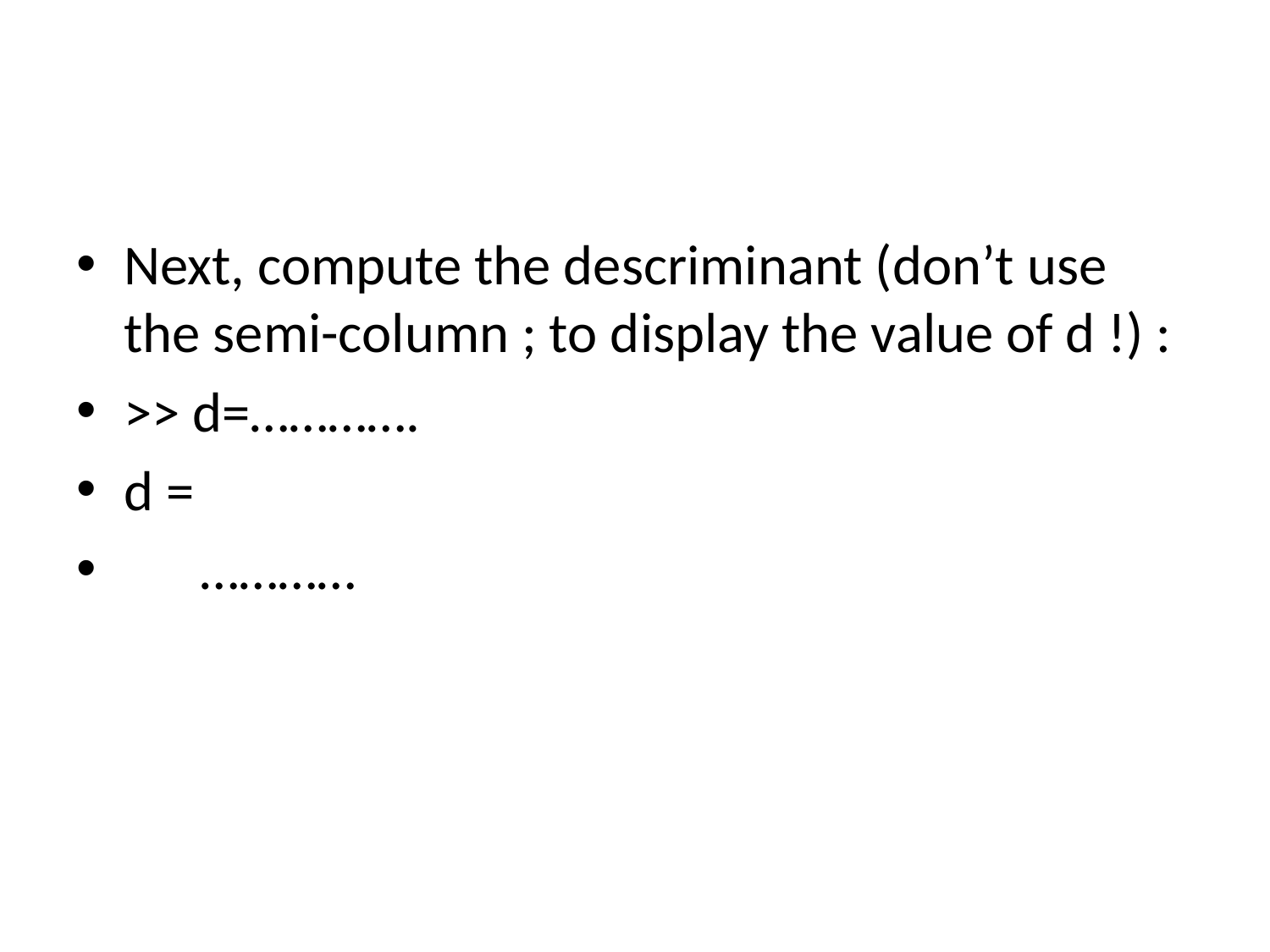

#
Next, compute the descriminant (don’t use the semi-column ; to display the value of d !) :
>> d=………….
d =
      …………